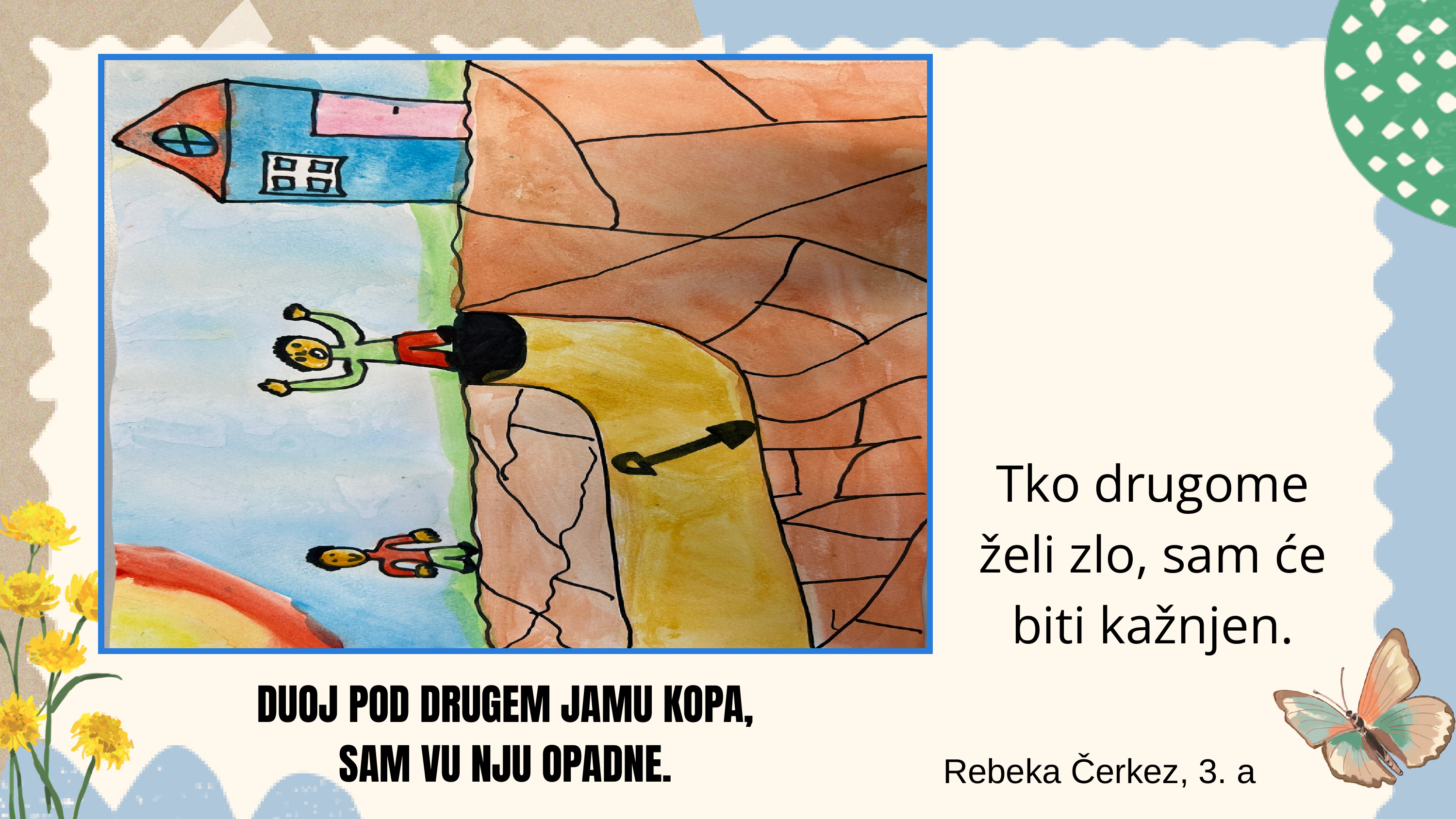

Tko drugome želi zlo, sam će biti kažnjen.

DUOJ POD DRUGEM JAMU KOPA,
SAM VU NJU OPADNE.

Rebeka Čerkez, 3. a